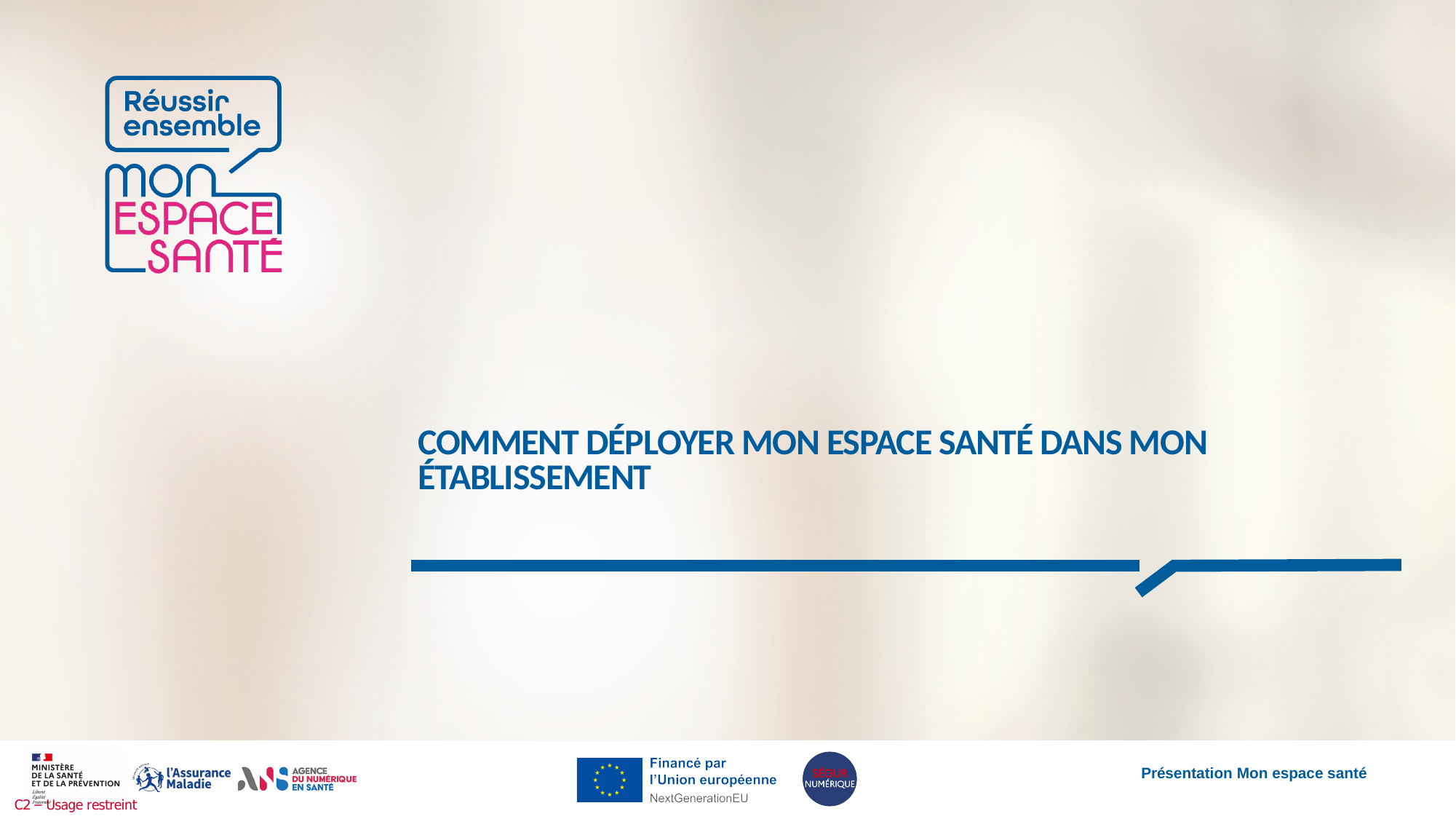

Comment déployer mon ESPACE santé dans mon établissement